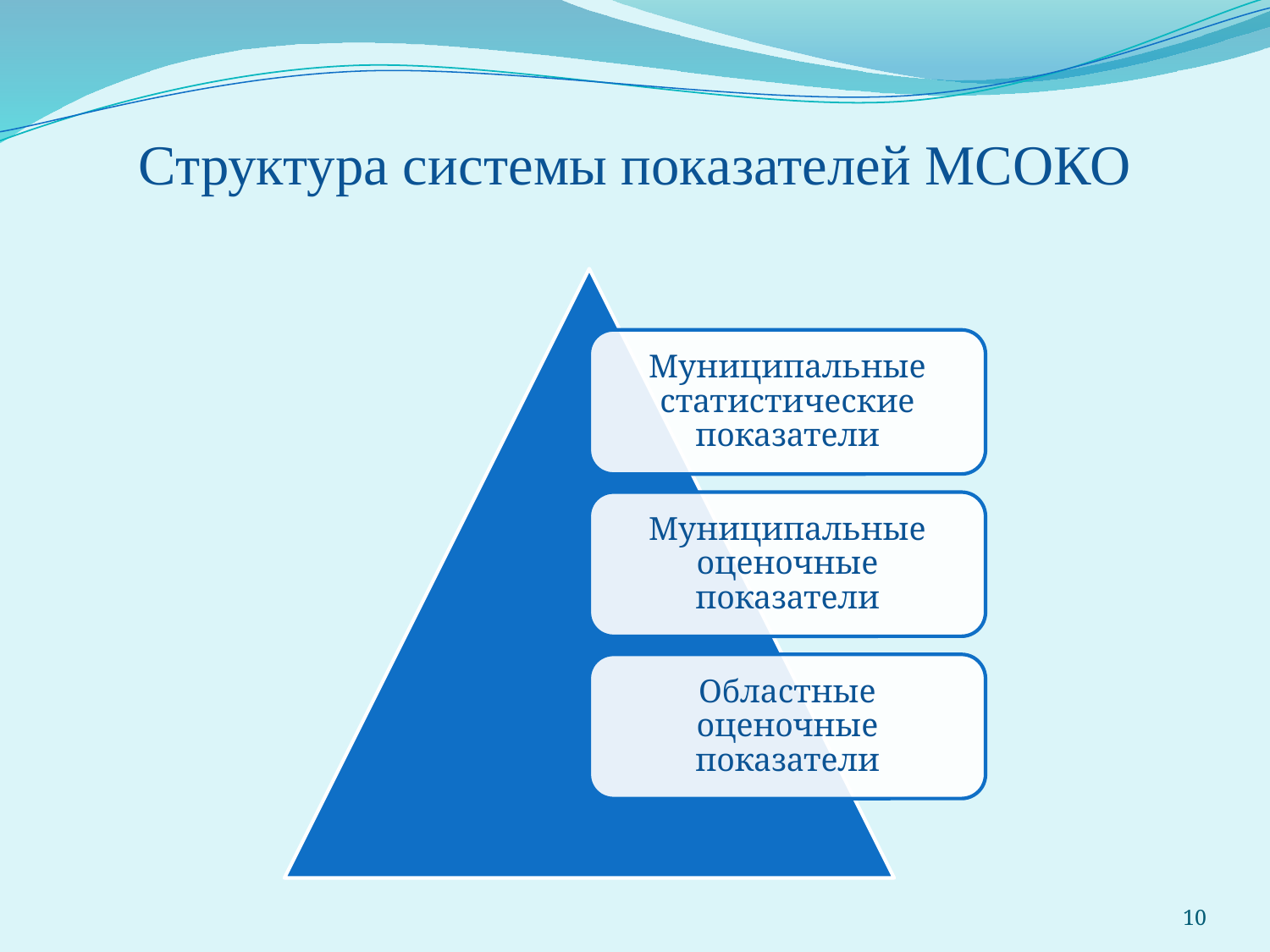

# Структура системы показателей МСОКО
Муниципальные статистические показатели
Муниципальные оценочные показатели
Областные оценочные показатели
10